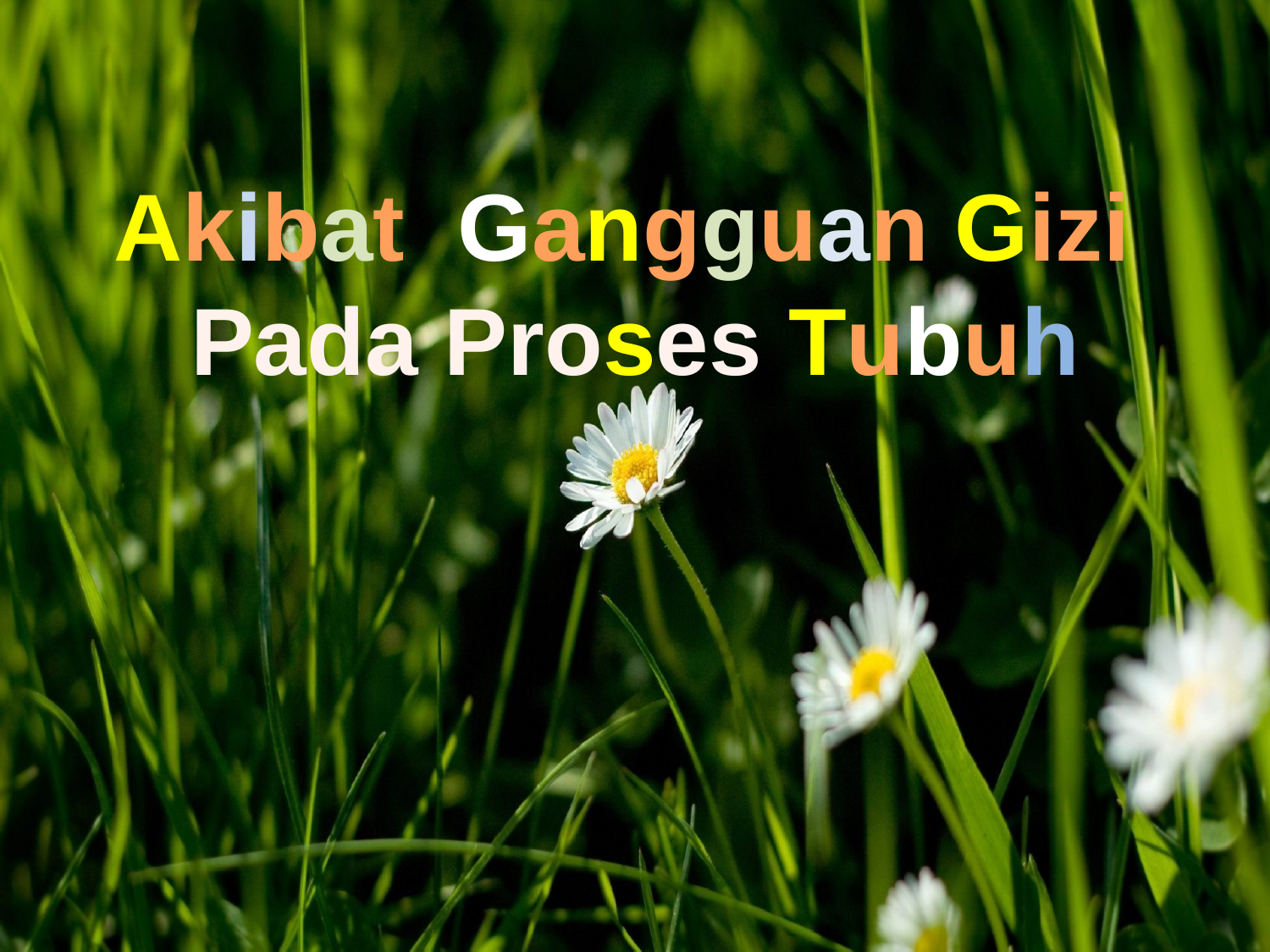

# Akibat  Gangguan Gizi  Pada Proses Tubuh